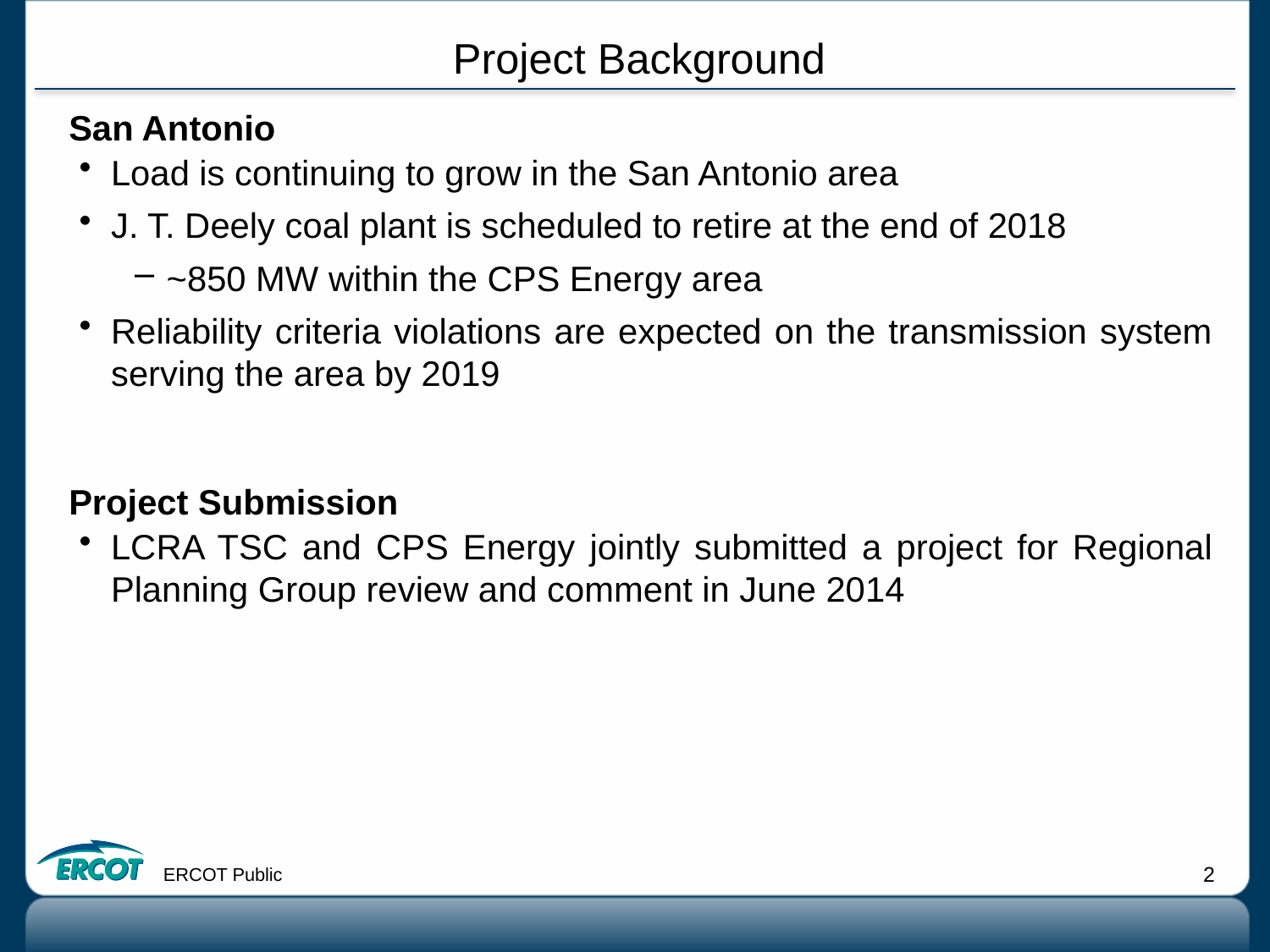

# Project Background
San Antonio
Load is continuing to grow in the San Antonio area
J. T. Deely coal plant is scheduled to retire at the end of 2018
~850 MW within the CPS Energy area
Reliability criteria violations are expected on the transmission system serving the area by 2019
Project Submission
LCRA TSC and CPS Energy jointly submitted a project for Regional Planning Group review and comment in June 2014